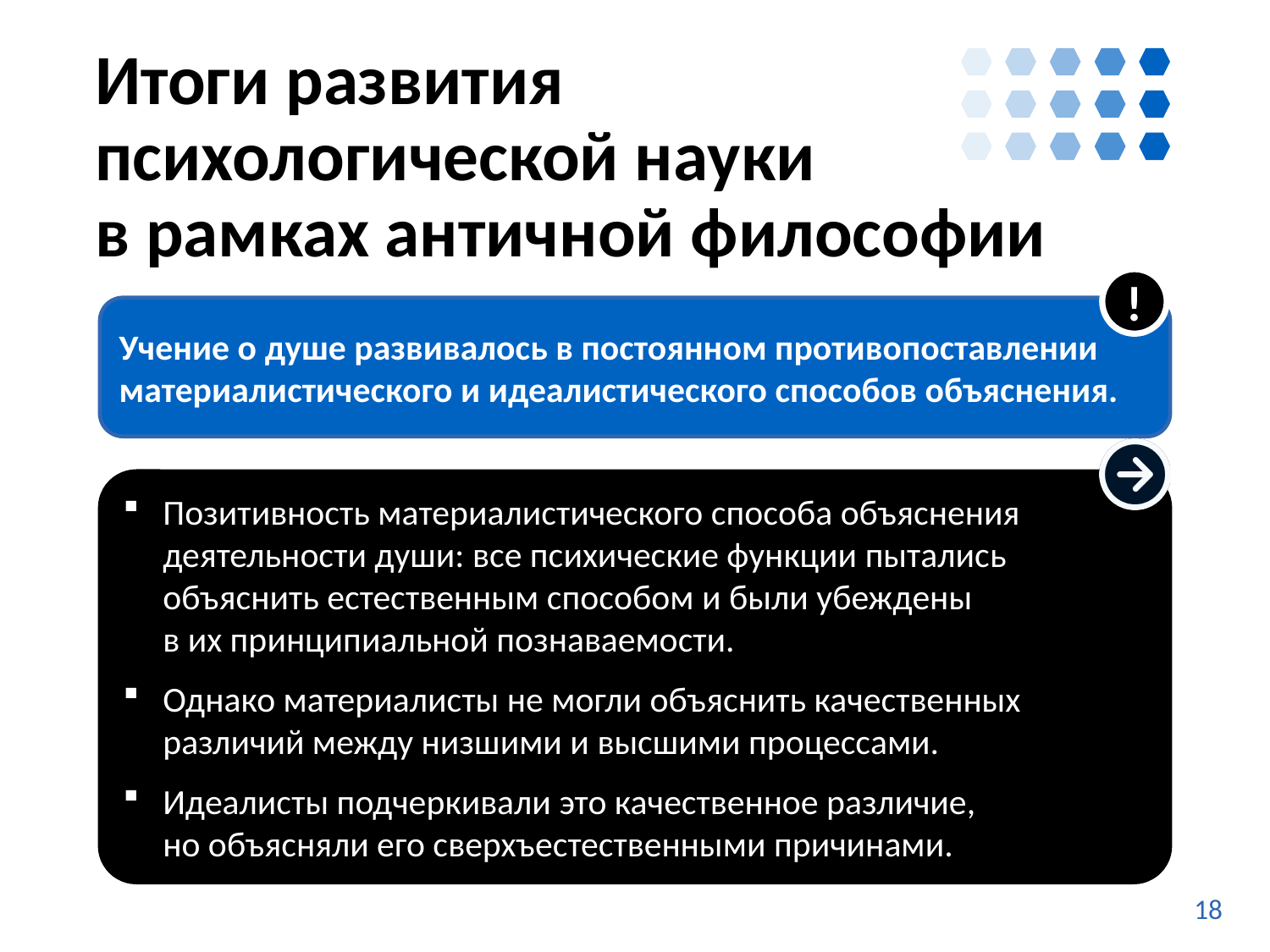

# Итоги развития психологической науки в рамках античной философии
!
Учение о душе развивалось в постоянном противопоставлении материалистического и идеалистического способов объяснения.

Позитивность материалистического способа объяснения деятельности души: все психические функции пытались объяснить естественным способом и были убеждены
в их принципиальной познаваемости.
Однако материалисты не могли объяснить качественных различий между низшими и высшими процессами.
Идеалисты подчеркивали это качественное различие,
но объясняли его сверхъестественными причинами.
18